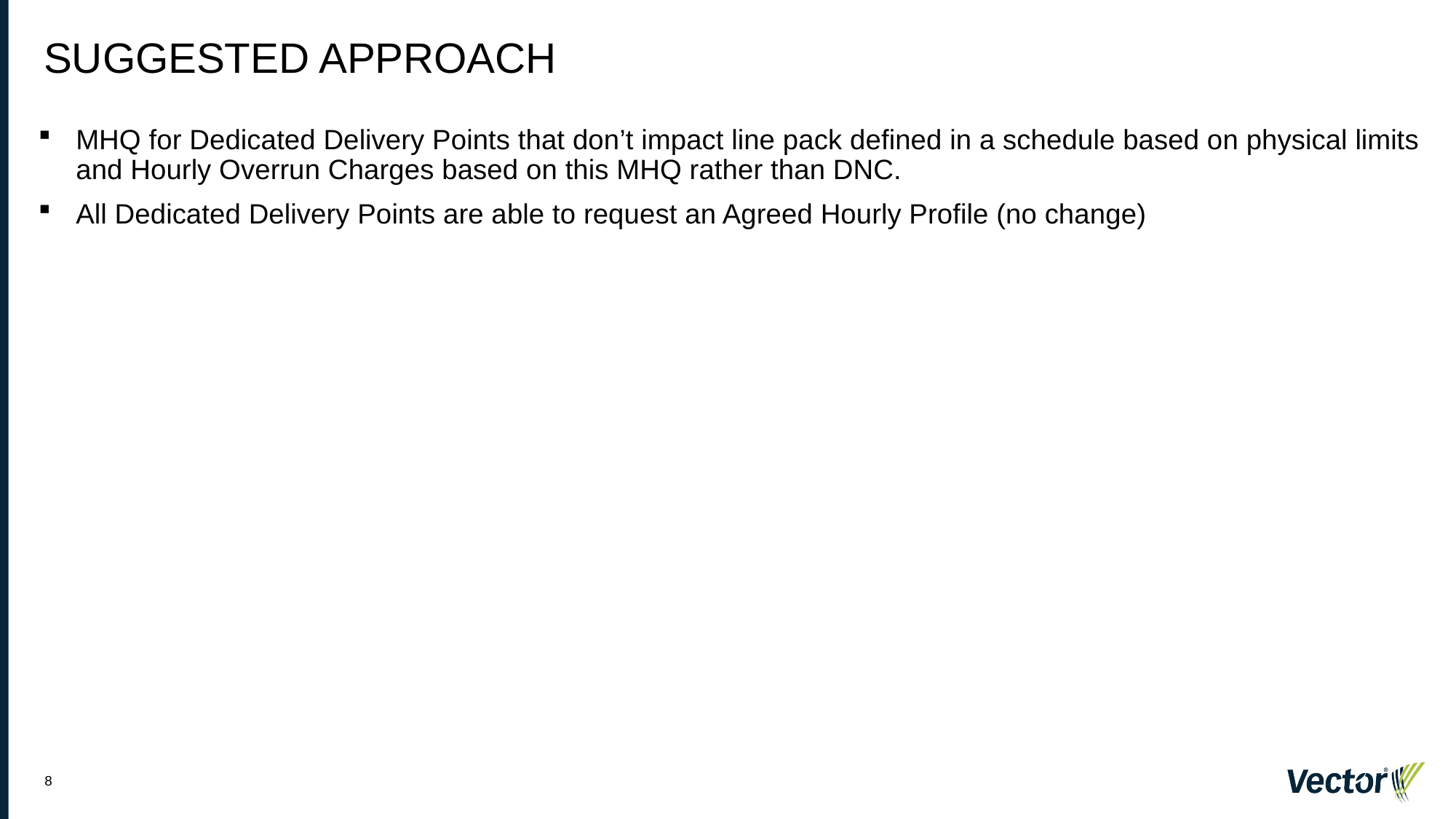

SUGGESTED APPROACH
MHQ for Dedicated Delivery Points that don’t impact line pack defined in a schedule based on physical limits and Hourly Overrun Charges based on this MHQ rather than DNC.
All Dedicated Delivery Points are able to request an Agreed Hourly Profile (no change)